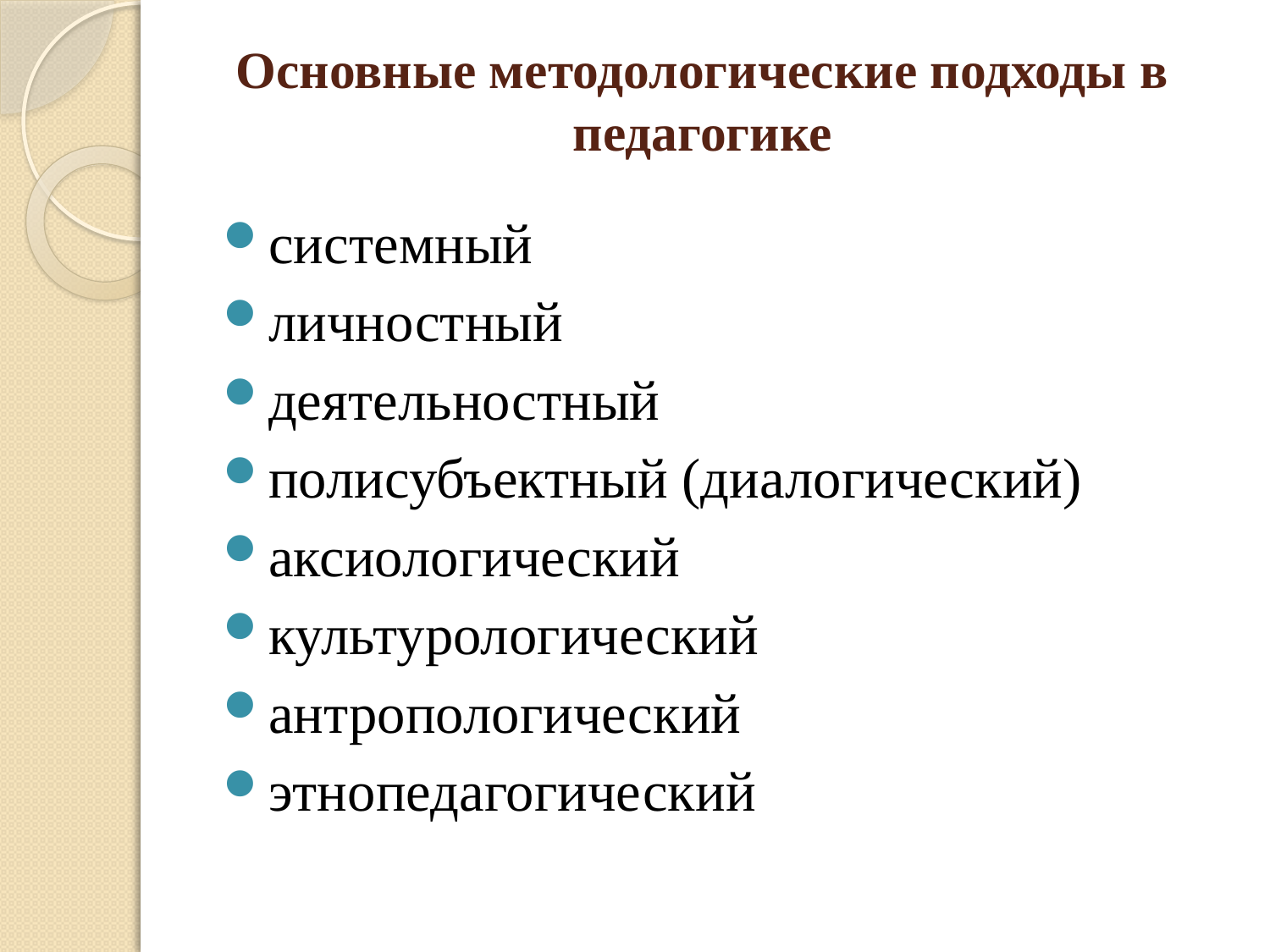

# Основные методологические подходы в педагогике
системный
личностный
деятельностный
полисубъектный (диалогический)
аксиологический
культурологический
антропологический
этнопедагогический